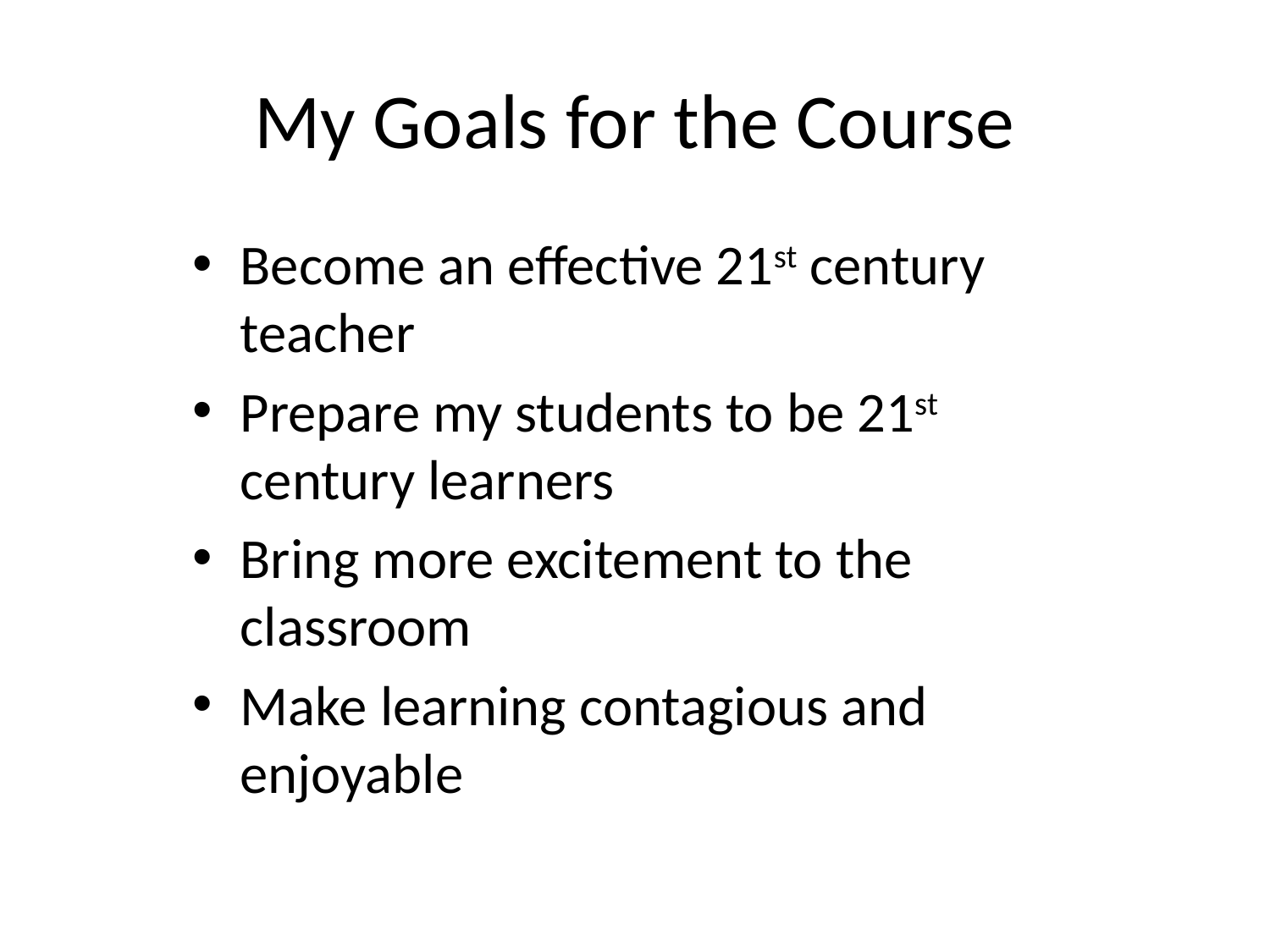

# My Goals for the Course
Become an effective 21st century teacher
Prepare my students to be 21st century learners
Bring more excitement to the classroom
Make learning contagious and enjoyable